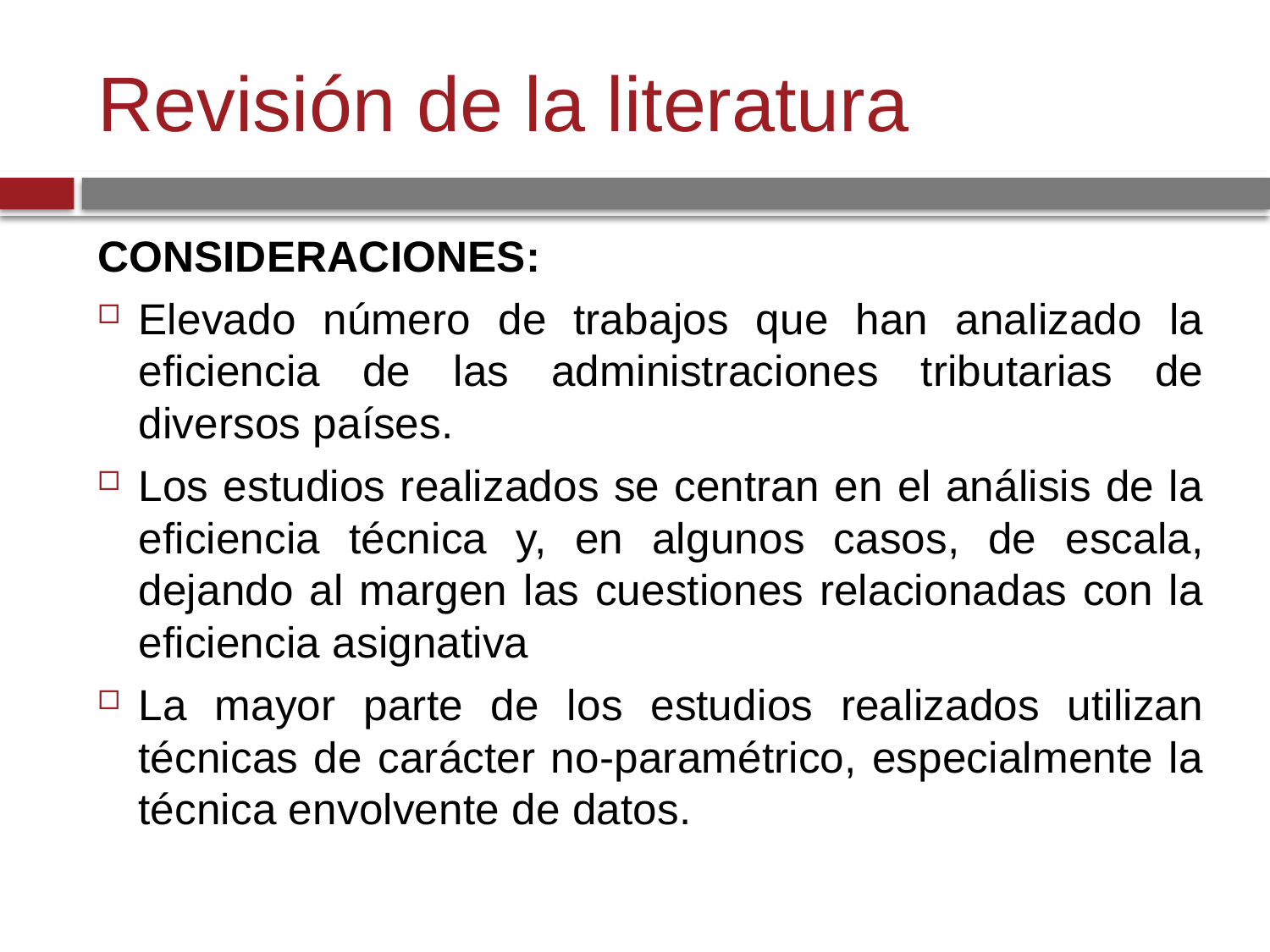

# Revisión de la literatura
CONSIDERACIONES:
Elevado número de trabajos que han analizado la eficiencia de las administraciones tributarias de diversos países.
Los estudios realizados se centran en el análisis de la eficiencia técnica y, en algunos casos, de escala, dejando al margen las cuestiones relacionadas con la eficiencia asignativa
La mayor parte de los estudios realizados utilizan técnicas de carácter no-paramétrico, especialmente la técnica envolvente de datos.